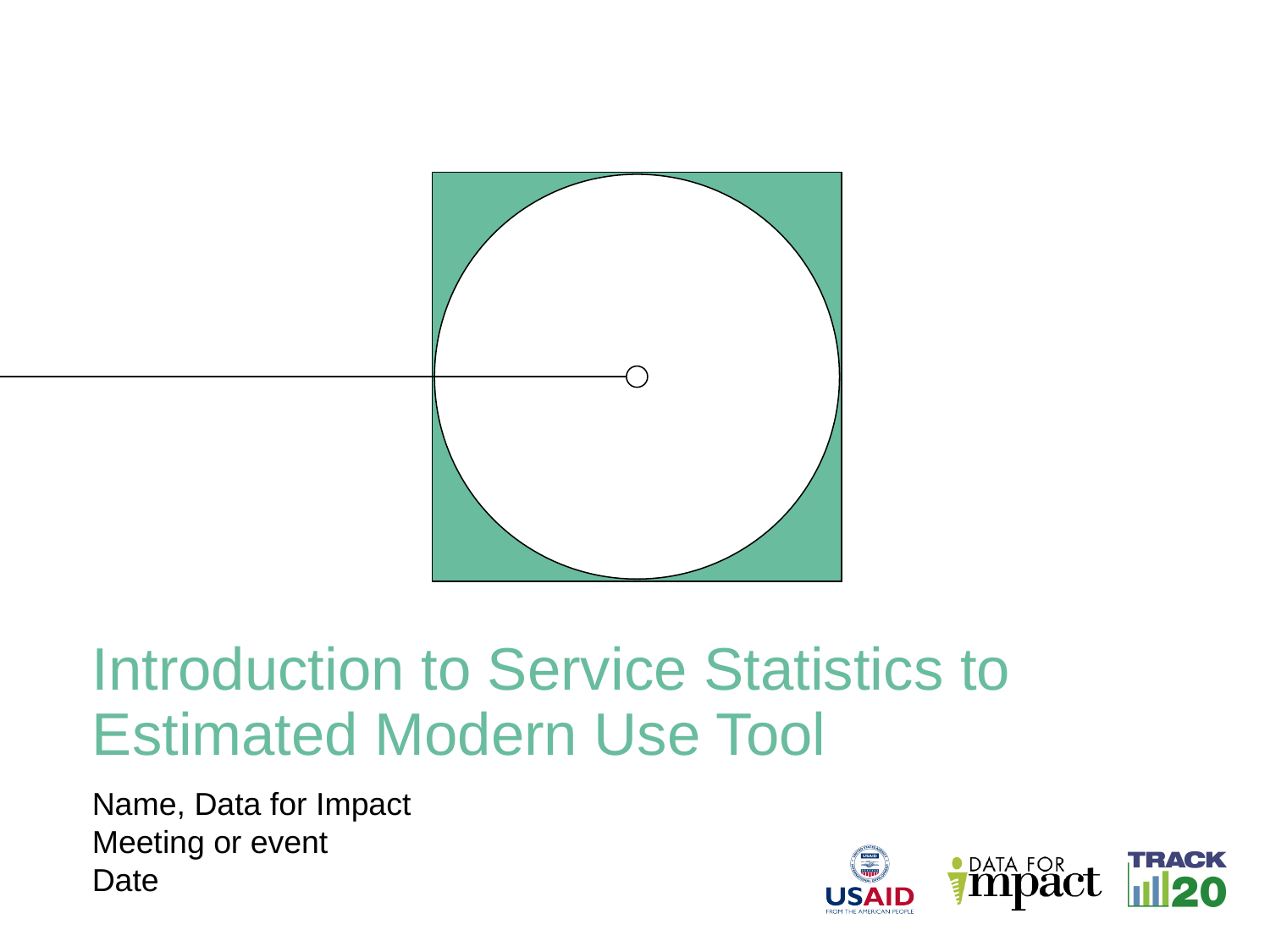

Introduction to Service Statistics to Estimated Modern Use Tool
Name, Data for Impact
Meeting or event
Date